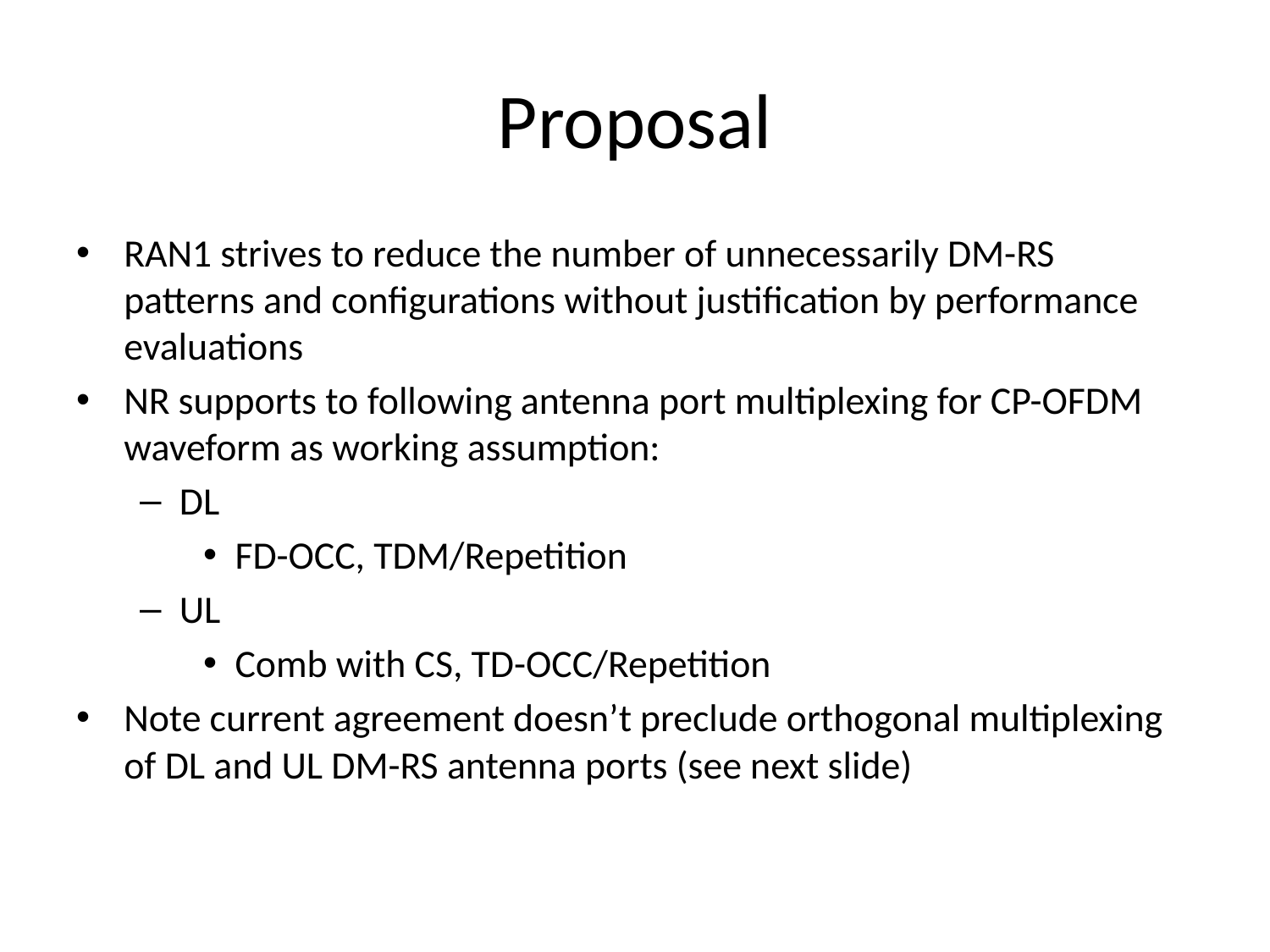

# Proposal
RAN1 strives to reduce the number of unnecessarily DM-RS patterns and configurations without justification by performance evaluations
NR supports to following antenna port multiplexing for CP-OFDM waveform as working assumption:
DL
FD-OCC, TDM/Repetition
UL
Comb with CS, TD-OCC/Repetition
Note current agreement doesn’t preclude orthogonal multiplexing of DL and UL DM-RS antenna ports (see next slide)